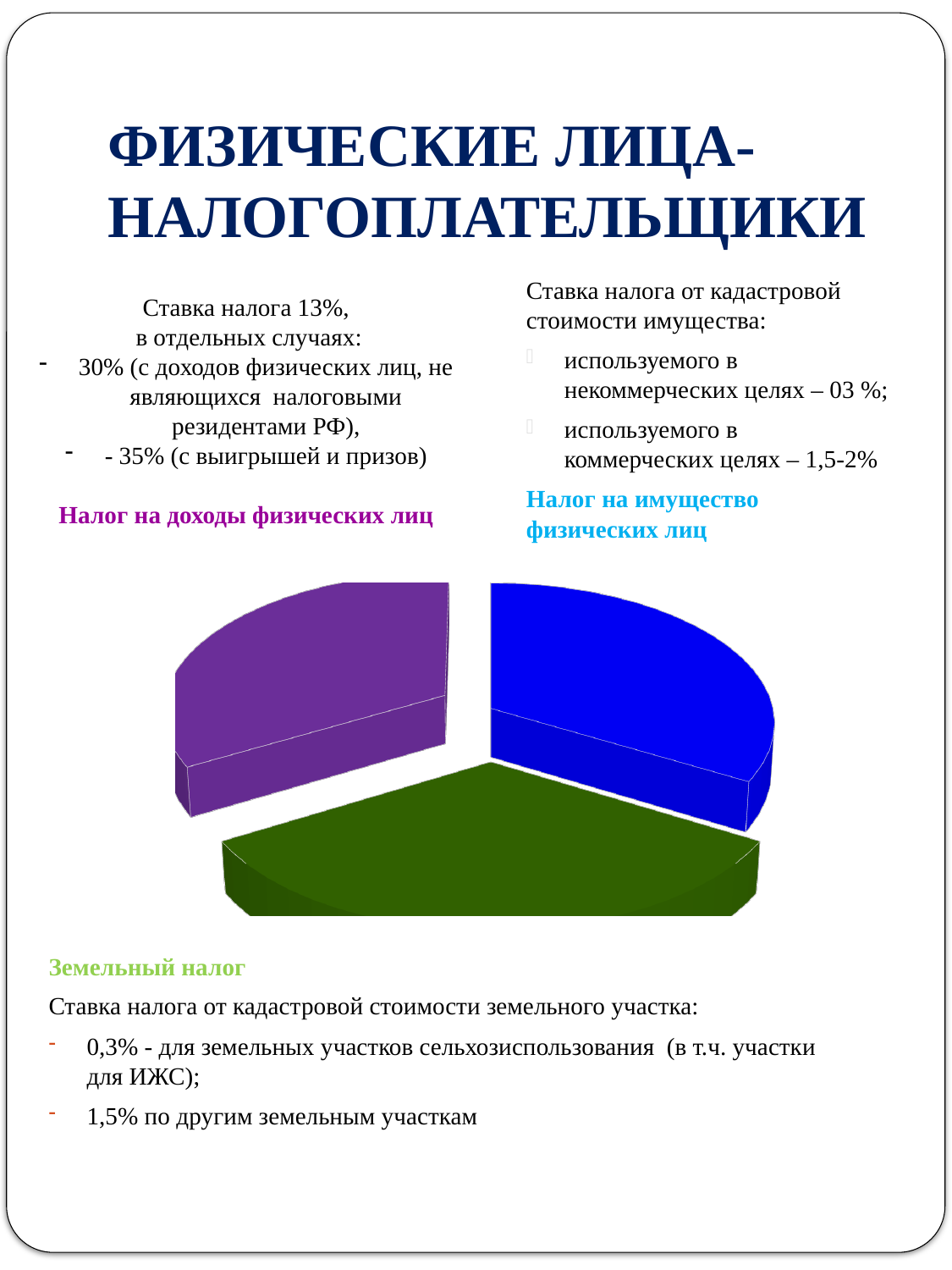

# ФИЗИЧЕСКИЕ ЛИЦА-НАЛОГОПЛАТЕЛЬЩИКИ
Ставка налога 13%,
 в отдельных случаях:
30% (с доходов физических лиц, не являющихся  налоговыми резидентами РФ),
- 35% (с выигрышей и призов)

Налог на доходы физических лиц
Ставка налога от кадастровой стоимости имущества:
используемого в некоммерческих целях – 03 %;
используемого в коммерческих целях – 1,5-2%
Налог на имущество физических лиц

[unsupported chart]

Земельный налог
Ставка налога от кадастровой стоимости земельного участка:
0,3% - для земельных участков сельхозиспользования  (в т.ч. участки для ИЖС);
1,5% по другим земельным участкам